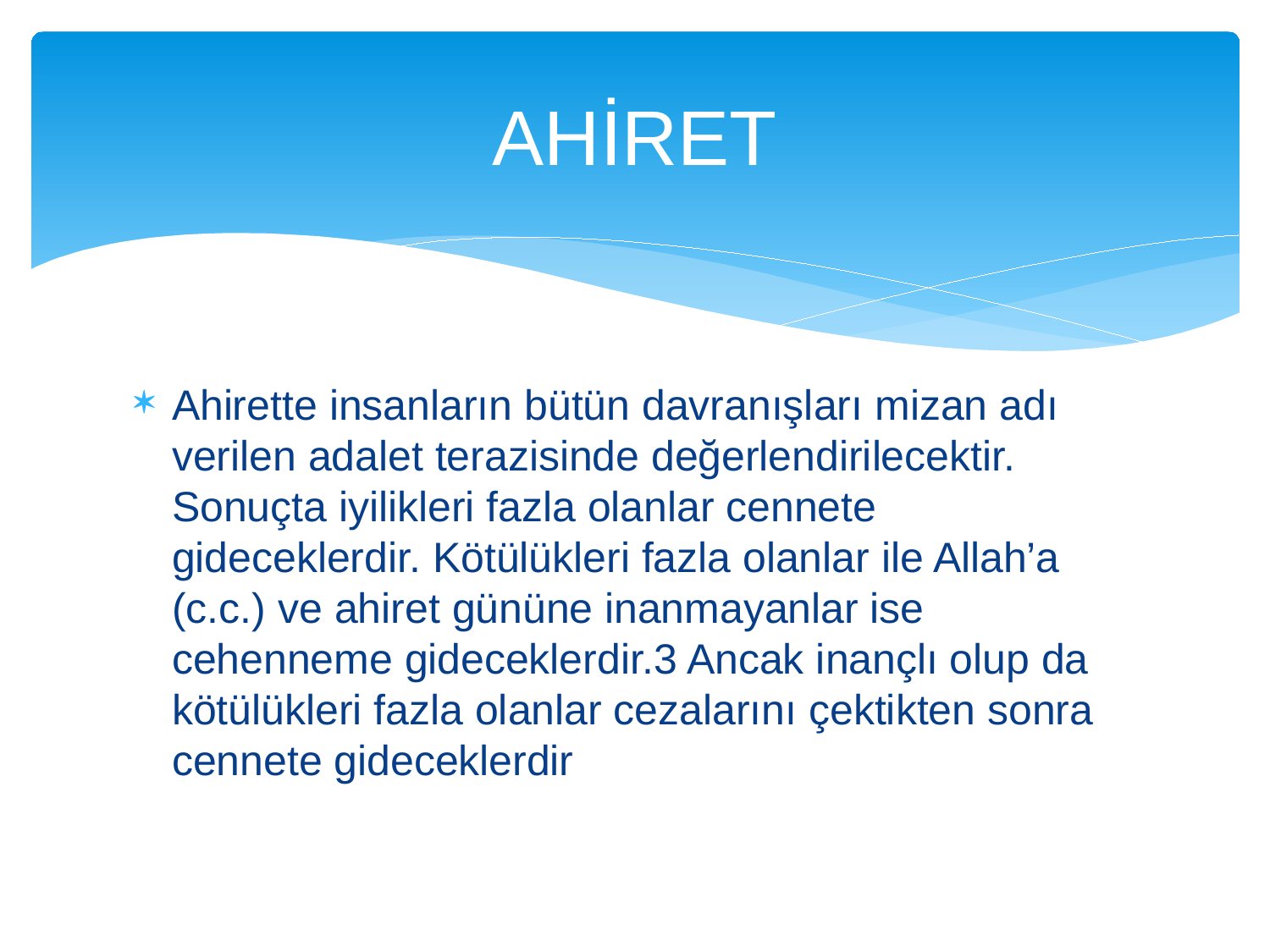

# AHİRET
Ahirette insanların bütün davranışları mizan adı verilen adalet terazisinde değerlendirilecektir. Sonuçta iyilikleri fazla olanlar cennete gideceklerdir. Kötülükleri fazla olanlar ile Allah’a (c.c.) ve ahiret gününe inanmayanlar ise cehenneme gideceklerdir.3 Ancak inançlı olup da kötülükleri fazla olanlar cezalarını çektikten sonra cennete gideceklerdir